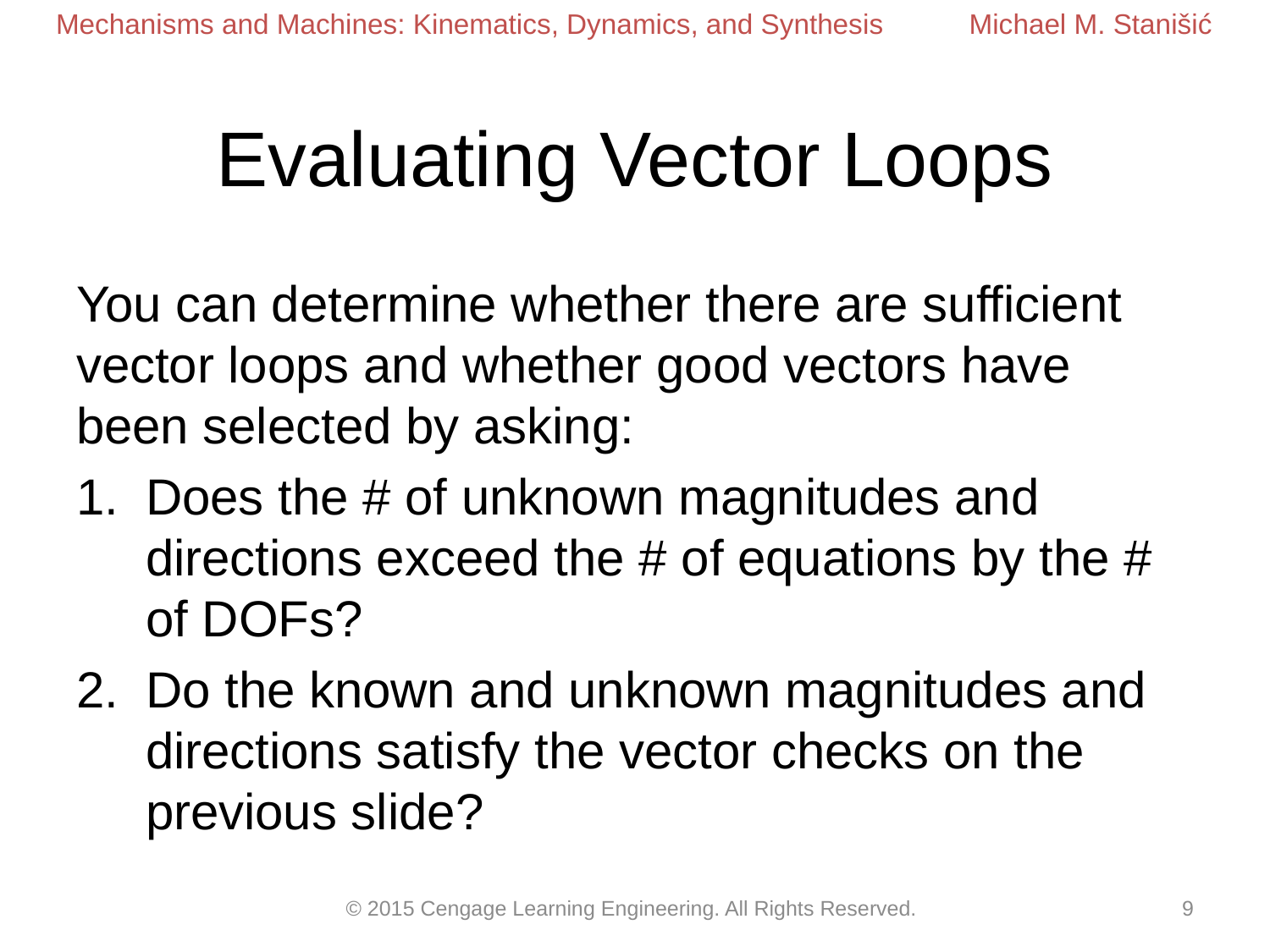

# Evaluating Vector Loops
You can determine whether there are sufficient vector loops and whether good vectors have been selected by asking:
Does the # of unknown magnitudes and directions exceed the # of equations by the # of DOFs?
Do the known and unknown magnitudes and directions satisfy the vector checks on the previous slide?

© 2015 Cengage Learning Engineering. All Rights Reserved.
9